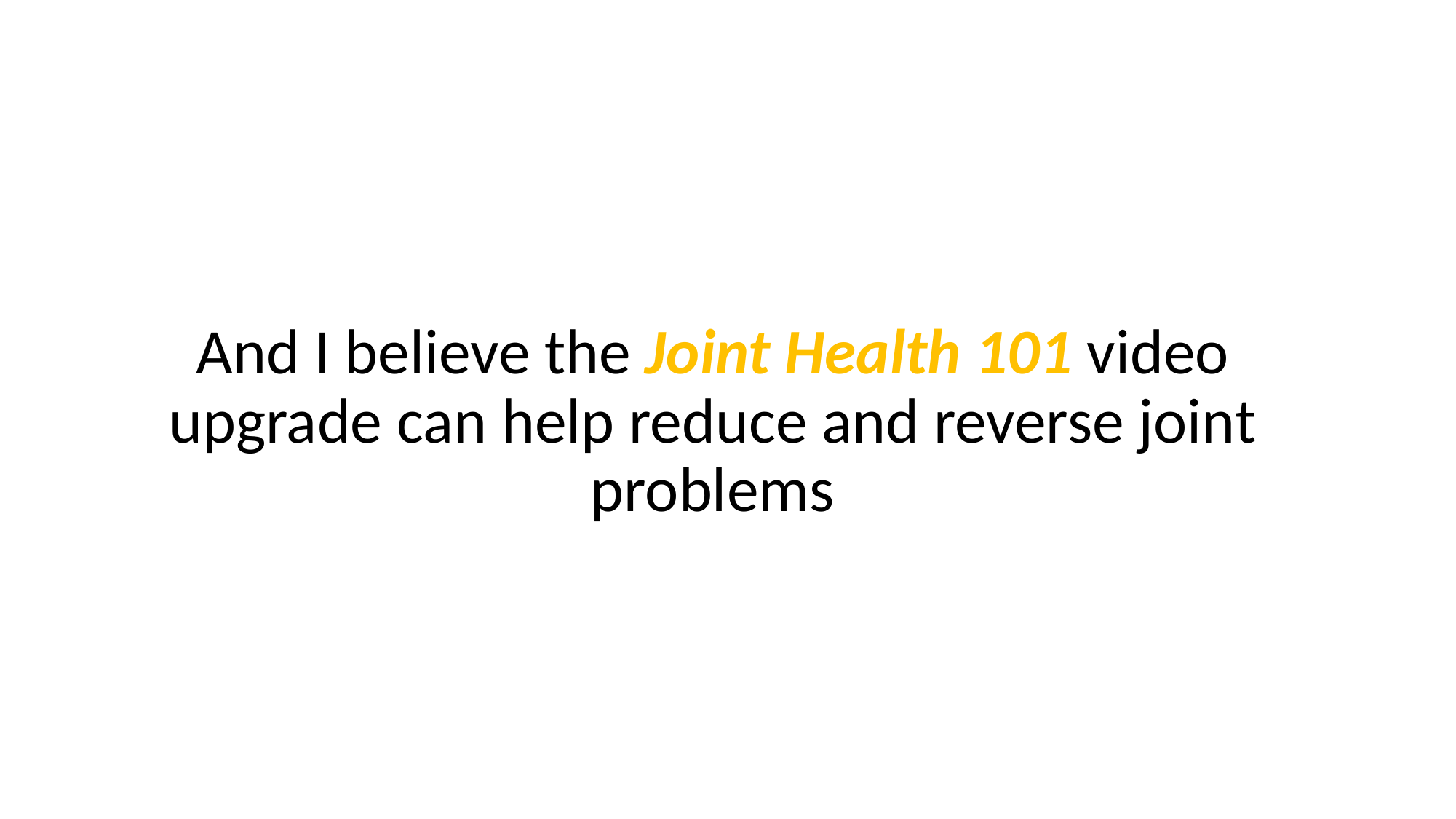

And I believe the Joint Health 101 video upgrade can help reduce and reverse joint problems